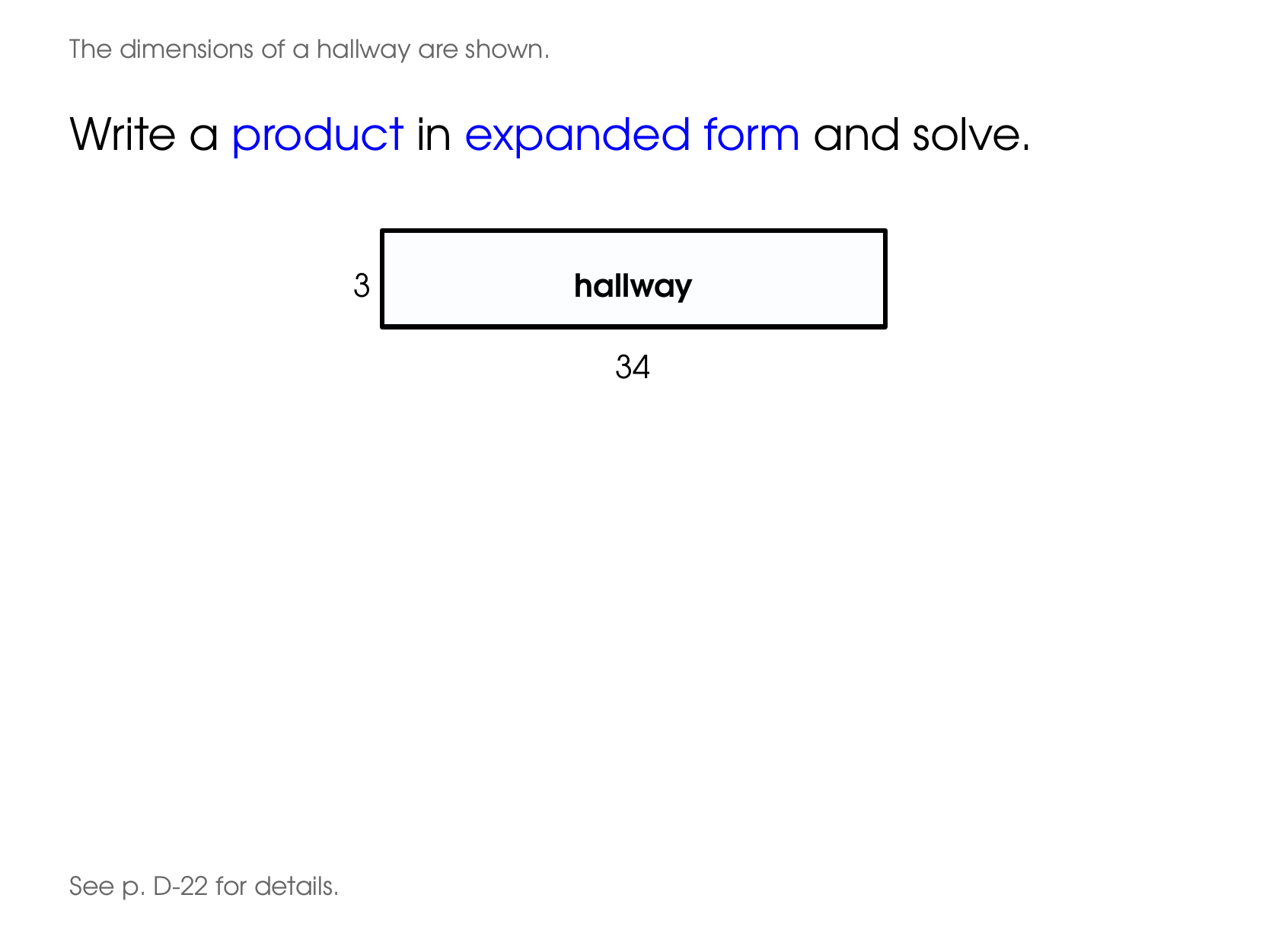

The dimensions of a hallway are shown.
Write a product in expanded form and solve.

hallway
3
34
See p. D-22 for details.